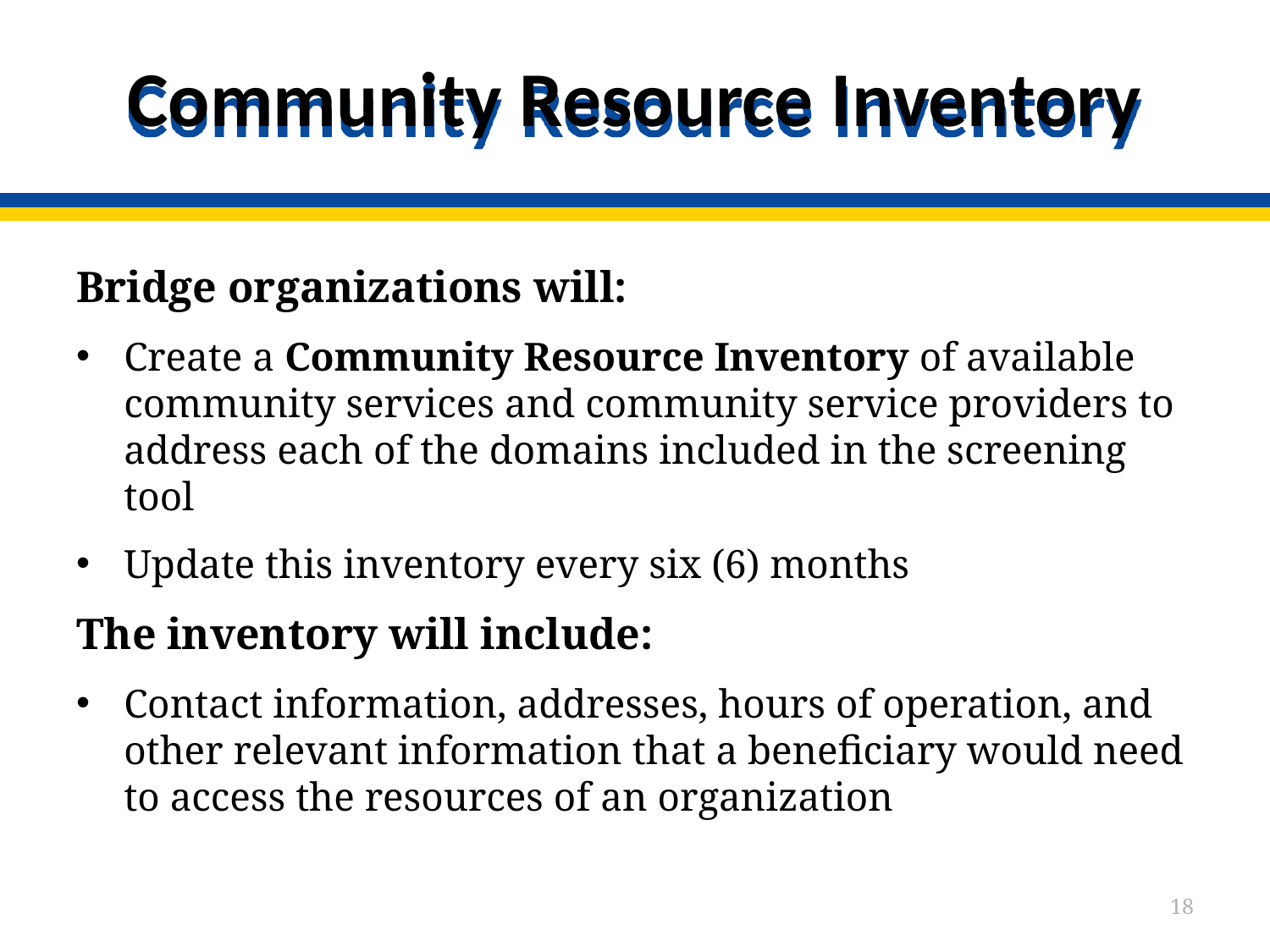

# Community Resource Inventory
Bridge organizations will:
Create a Community Resource Inventory of available community services and community service providers to address each of the domains included in the screening tool
Update this inventory every six (6) months
The inventory will include:
Contact information, addresses, hours of operation, and other relevant information that a beneficiary would need to access the resources of an organization
18